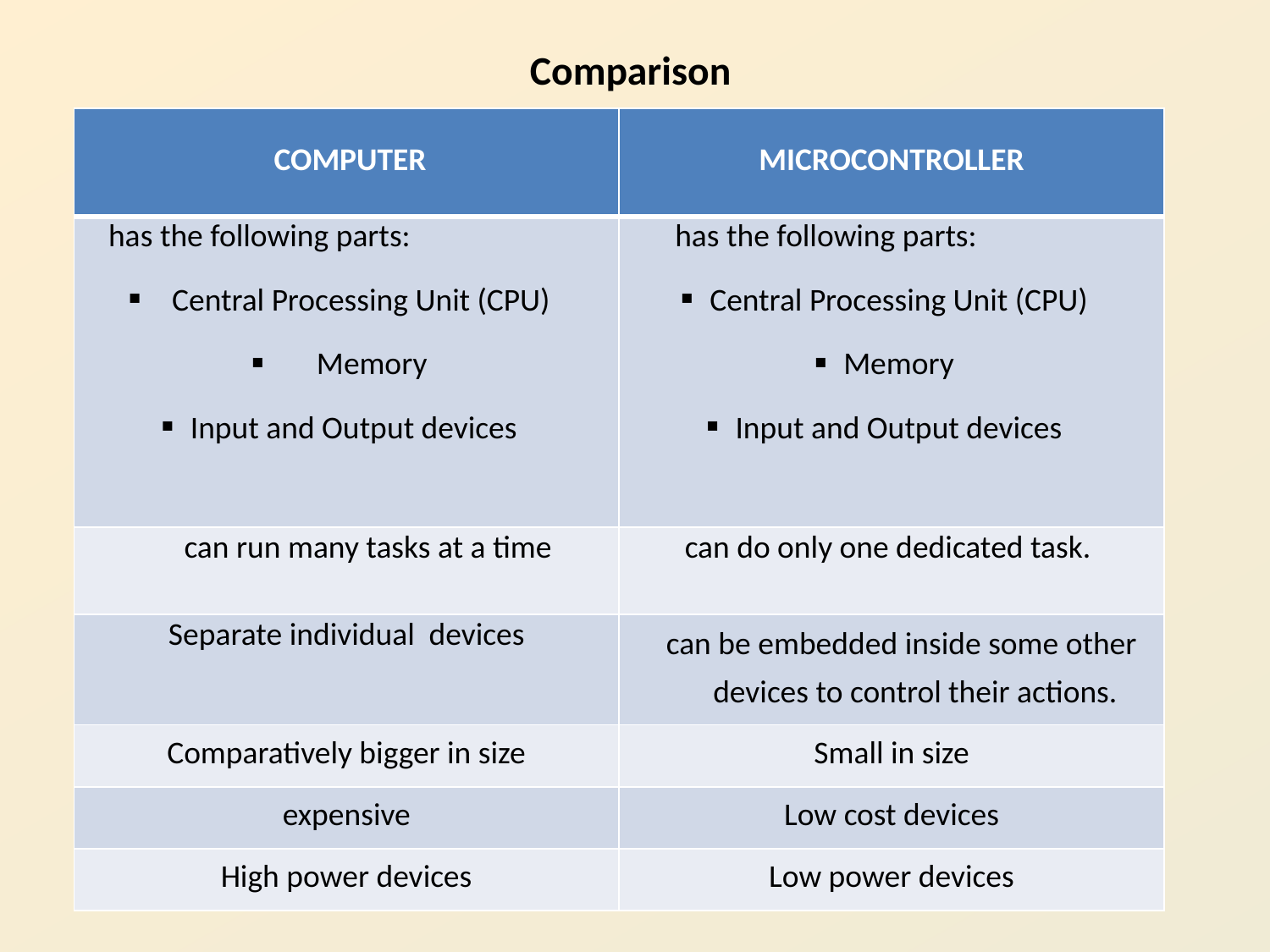

# Comparison
| COMPUTER | MICROCONTROLLER |
| --- | --- |
| has the following parts: Central Processing Unit (CPU) Memory Input and Output devices | has the following parts: Central Processing Unit (CPU) Memory Input and Output devices |
| can run many tasks at a time | can do only one dedicated task. |
| Separate individual devices | can be embedded inside some other devices to control their actions. |
| Comparatively bigger in size | Small in size |
| expensive | Low cost devices |
| High power devices | Low power devices |